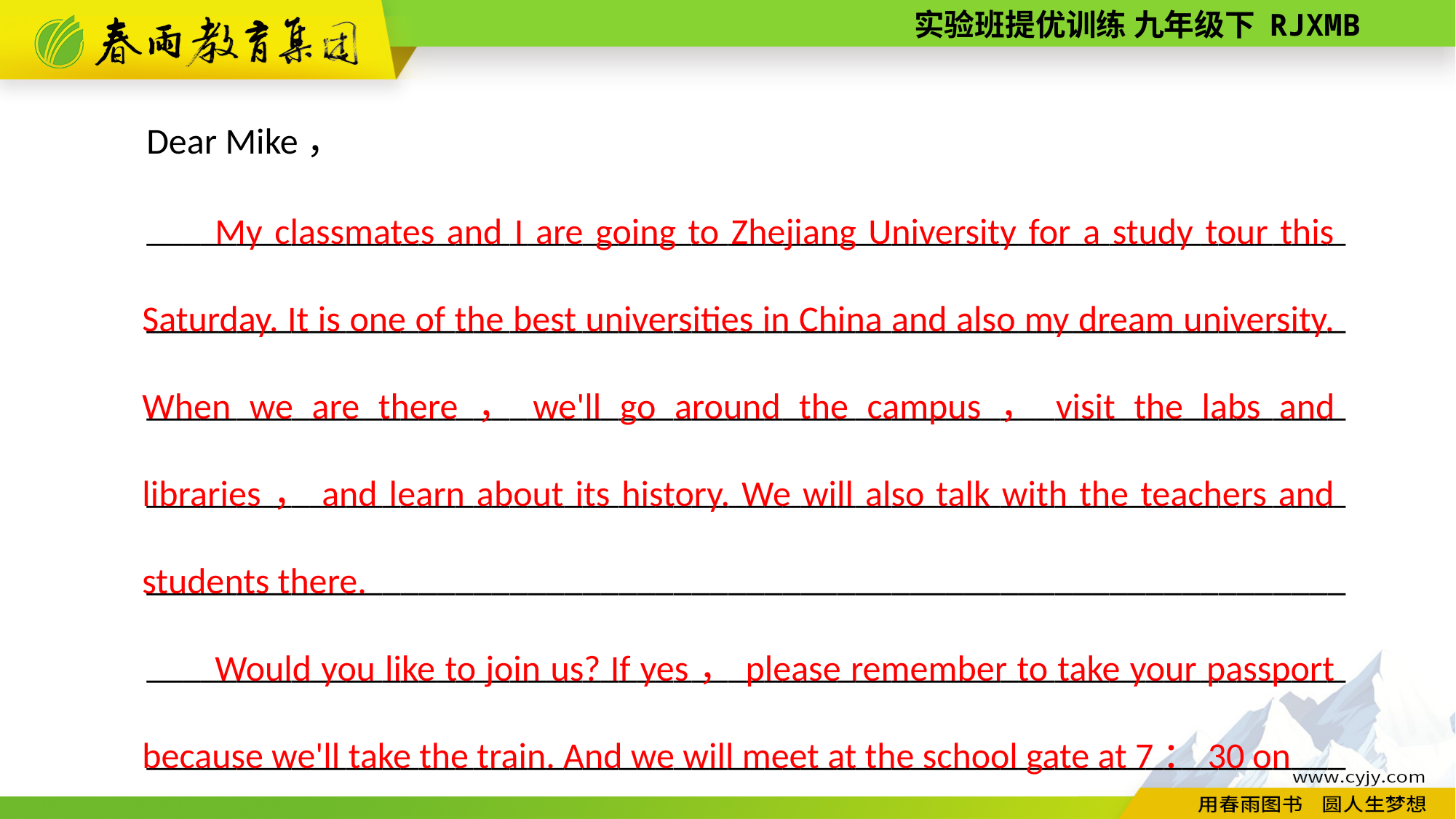

Dear Mike，
__________________________________________________________________
__________________________________________________________________
__________________________________________________________________
__________________________________________________________________
__________________________________________________________________
__________________________________________________________________
__________________________________________________________________
My classmates and I are going to Zhejiang University for a study tour this Saturday. It is one of the best universities in China and also my dream university. When we are there，we'll go around the campus，visit the labs and libraries，and learn about its history. We will also talk with the teachers and students there.
Would you like to join us? If yes，please remember to take your passport because we'll take the train. And we will meet at the school gate at 7：30 on